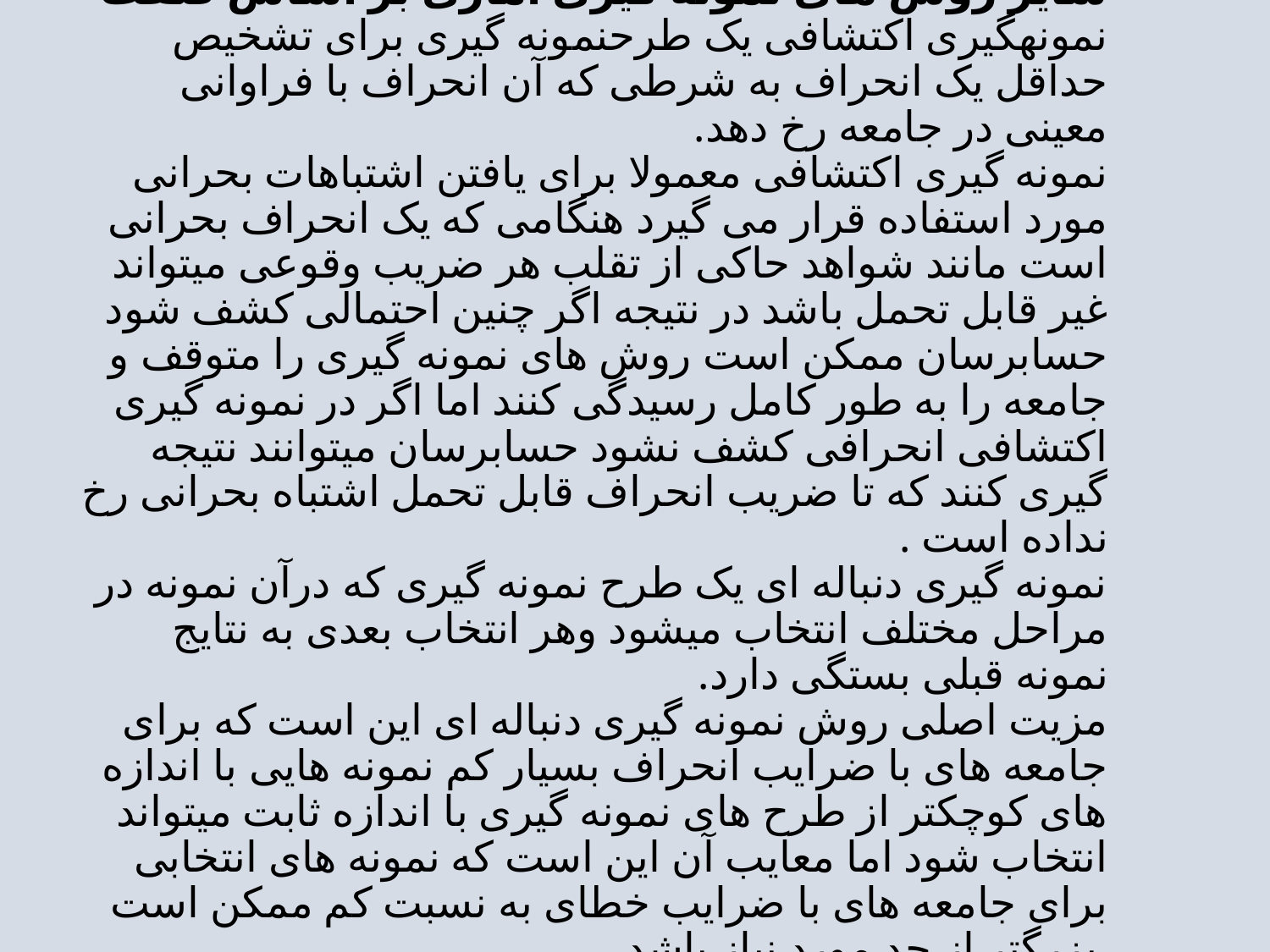

# سایر روش های نمونه گیری آماری بر اساس صفت نمونهگیری اکتشافی یک طرحنمونه گیری برای تشخیص حداقل یک انحراف به شرطی که آن انحراف با فراوانی معینی در جامعه رخ دهد. نمونه گیری اکتشافی معمولا برای یافتن اشتباهات بحرانی مورد استفاده قرار می گیرد هنگامی که یک انحراف بحرانی است مانند شواهد حاکی از تقلب هر ضریب وقوعی میتواند غیر قابل تحمل باشد در نتیجه اگر چنین احتمالی کشف شود حسابرسان ممکن است روش های نمونه گیری را متوقف و جامعه را به طور کامل رسیدگی کنند اما اگر در نمونه گیری اکتشافی انحرافی کشف نشود حسابرسان میتوانند نتیجه گیری کنند که تا ضریب انحراف قابل تحمل اشتباه بحرانی رخ نداده است . نمونه گیری دنباله ای یک طرح نمونه گیری که درآن نمونه در مراحل مختلف انتخاب میشود وهر انتخاب بعدی به نتایج نمونه قبلی بستگی دارد. مزیت اصلی روش نمونه گیری دنباله ای این است که برای جامعه های با ضرایب انحراف بسیار کم نمونه هایی با اندازه های کوچکتر از طرح های نمونه گیری با اندازه ثابت میتواند انتخاب شود اما معایب آن این است که نمونه های انتخابی برای جامعه های با ضرایب خطای به نسبت کم ممکن است بزرگتر از حد مورد نیاز باشد.